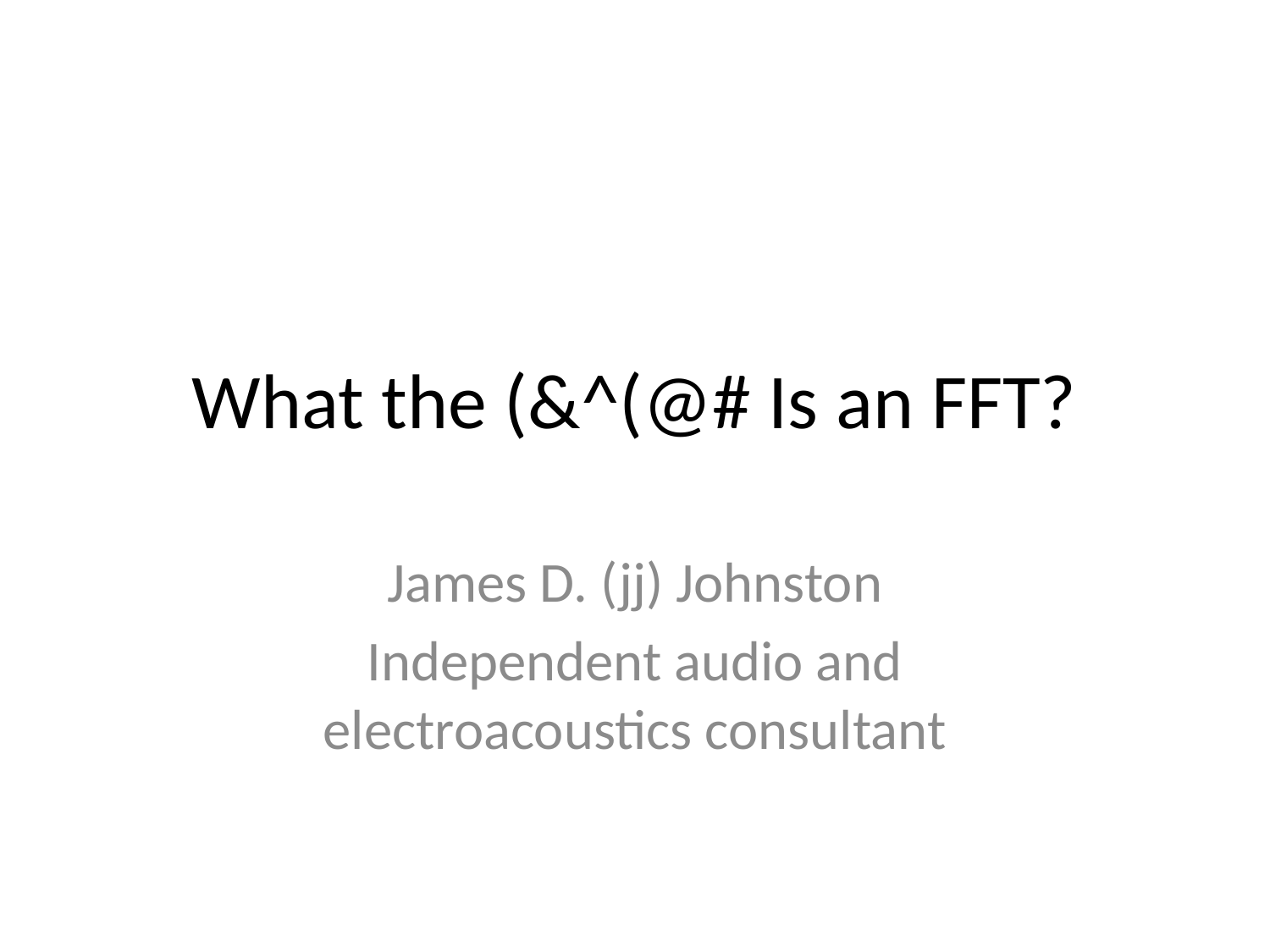

# What the (&^(@# Is an FFT?
James D. (jj) Johnston
Independent audio and electroacoustics consultant